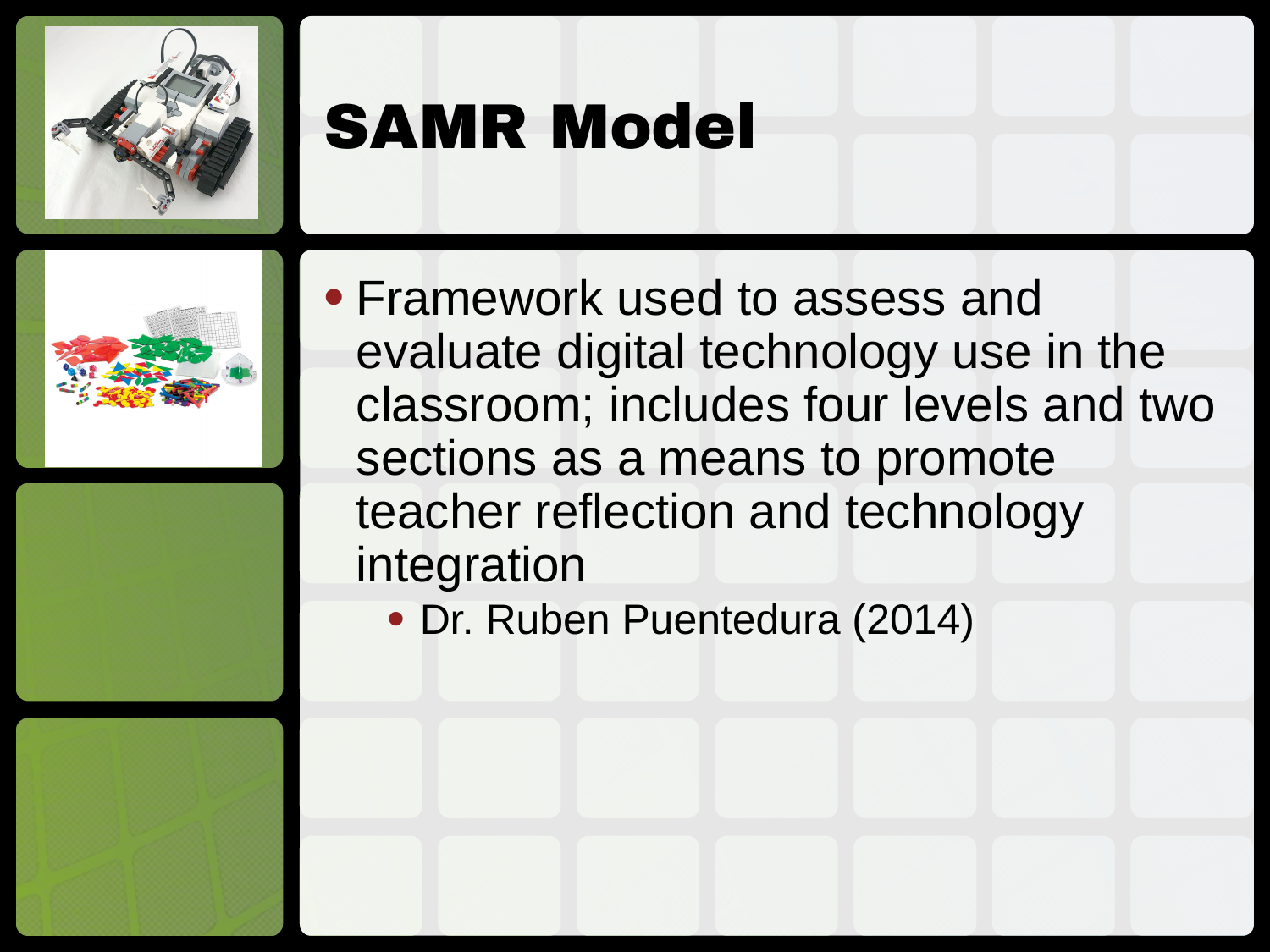

# SAMR Model
Framework used to assess and evaluate digital technology use in the classroom; includes four levels and two sections as a means to promote teacher reflection and technology integration
Dr. Ruben Puentedura (2014)